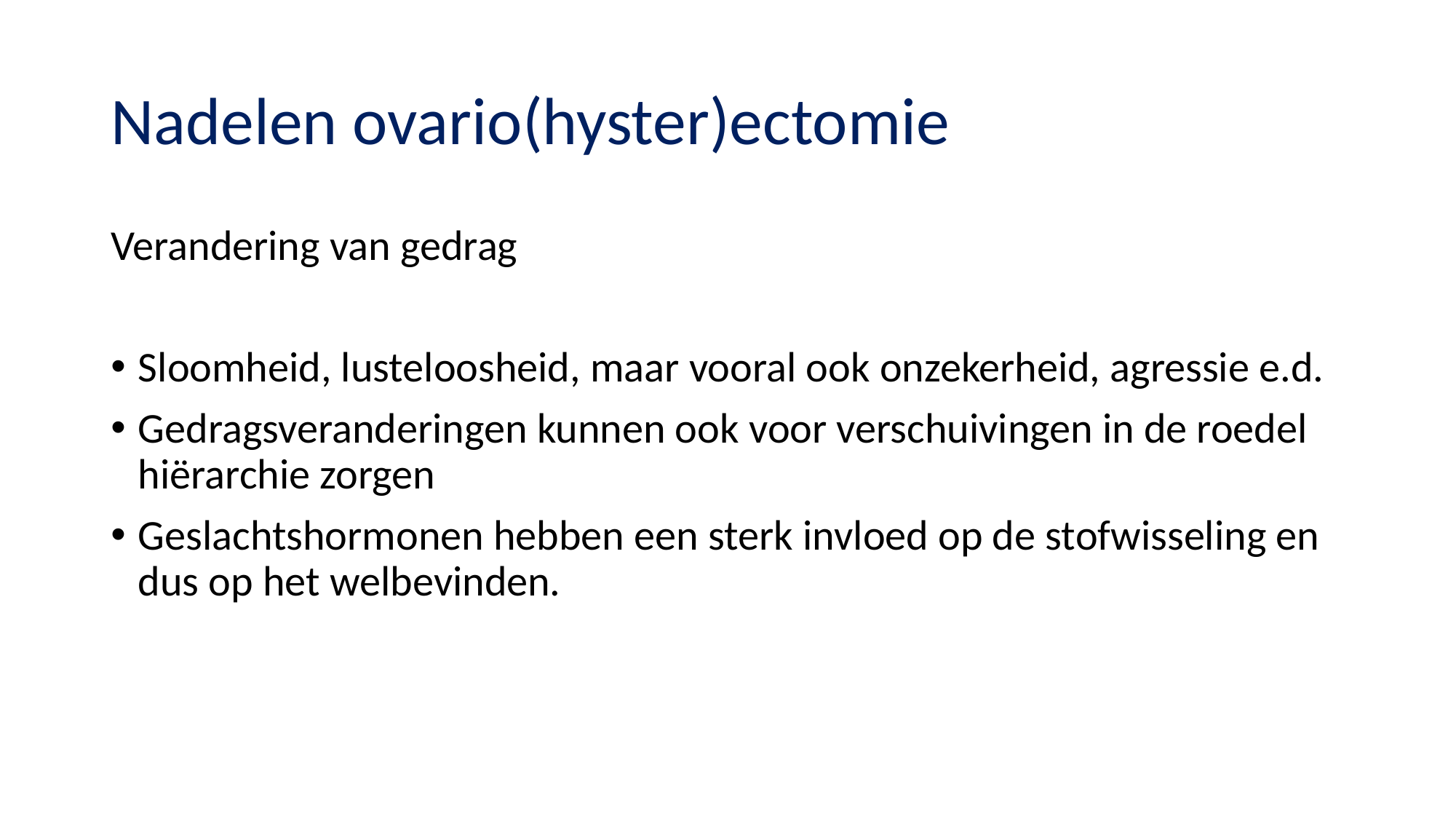

# Nadelen ovario(hyster)ectomie
Verandering van gedrag

Sloomheid, lusteloosheid, maar vooral ook onzekerheid, agressie e.d.
Gedragsveranderingen kunnen ook voor verschuivingen in de roedel hiërarchie zorgen
Geslachtshormonen hebben een sterk invloed op de stofwisseling en dus op het welbevinden.